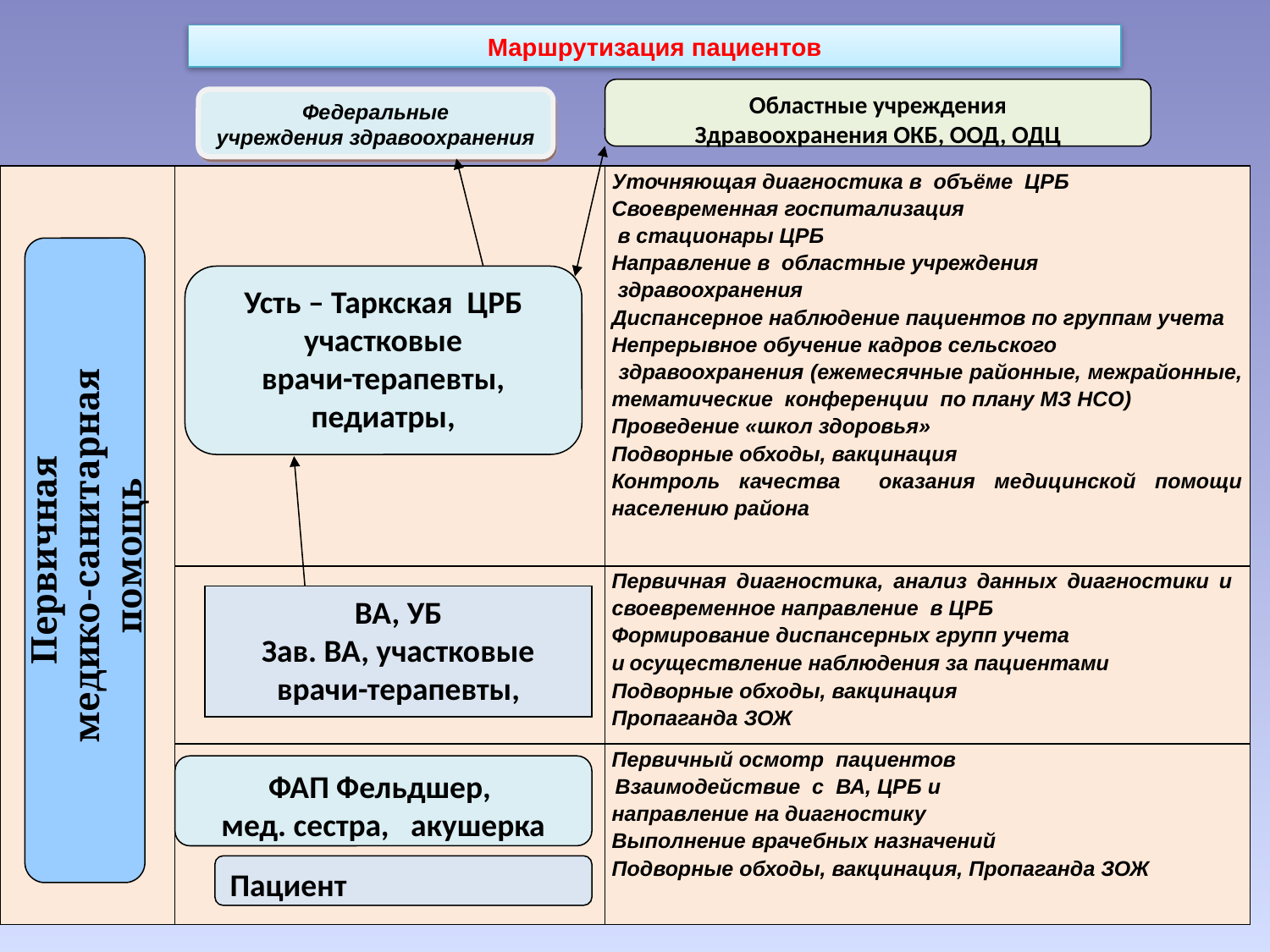

Маршрутизация пациентов
Областные учреждения
Здравоохранения ОКБ, ООД, ОДЦ

Федеральные
учреждения здравоохранения

|  |  | Уточняющая диагностика в объёме ЦРБ Своевременная госпитализация в стационары ЦРБ Направление в областные учреждения здравоохранения Диспансерное наблюдение пациентов по группам учета Непрерывное обучение кадров сельского здравоохранения (ежемесячные районные, межрайонные, тематические конференции по плану МЗ НСО) Проведение «школ здоровья» Подворные обходы, вакцинация Контроль качества оказания медицинской помощи населению района |
| --- | --- | --- |
|  |  | Первичная диагностика, анализ данных диагностики и своевременное направление в ЦРБ Формирование диспансерных групп учета и осуществление наблюдения за пациентами Подворные обходы, вакцинация Пропаганда ЗОЖ |
|  |  | Первичный осмотр пациентов Взаимодействие с ВА, ЦРБ и направление на диагностику Выполнение врачебных назначений Подворные обходы, вакцинация, Пропаганда ЗОЖ |
Усть – Таркская  ЦРБ
участковые
врачи-терапевты, педиатры,

Первичная
 медико-санитарная
 помощь
ВА, УБ
Зав. ВА, участковые
врачи-терапевты,

ФАП Фельдшер,
мед. сестра,   акушерка

Пациент